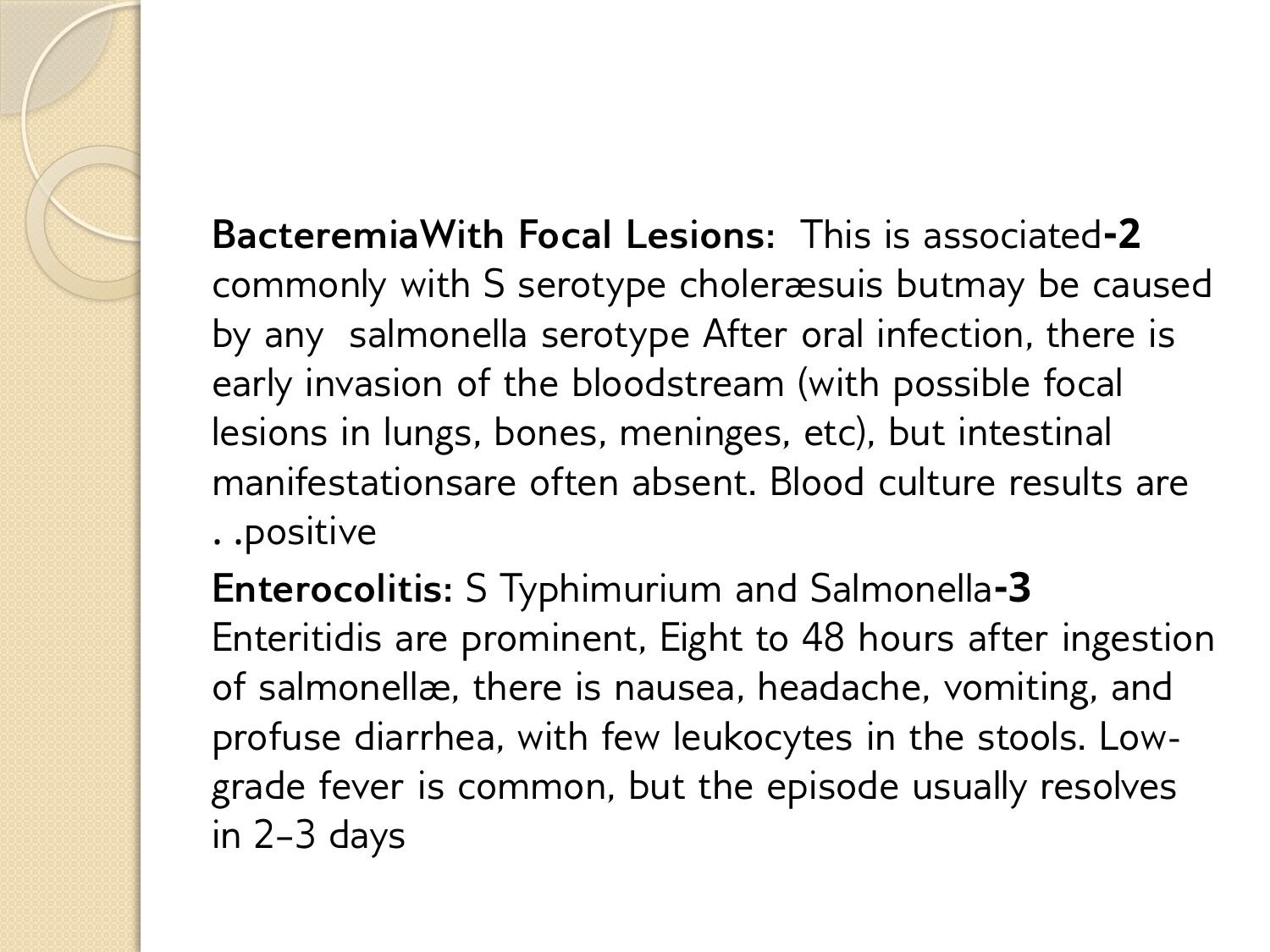

#
2-BacteremiaWith Focal Lesions:  This is associated commonly with S serotype choleraesuis butmay be caused by any  salmonella serotype After oral infection, there is early invasion of the bloodstream (with possible focal lesions in lungs, bones, meninges, etc), but intestinal manifestationsare often absent. Blood culture results are positive. .
   3-Enterocolitis: S Typhimurium and Salmonella Enteritidis are prominent, Eight to 48 hours after ingestion of salmonellae, there is nausea, headache, vomiting, and profuse diarrhea, with few leukocytes in the stools. Low-grade fever is common, but the episode usually resolves in 2–3 days